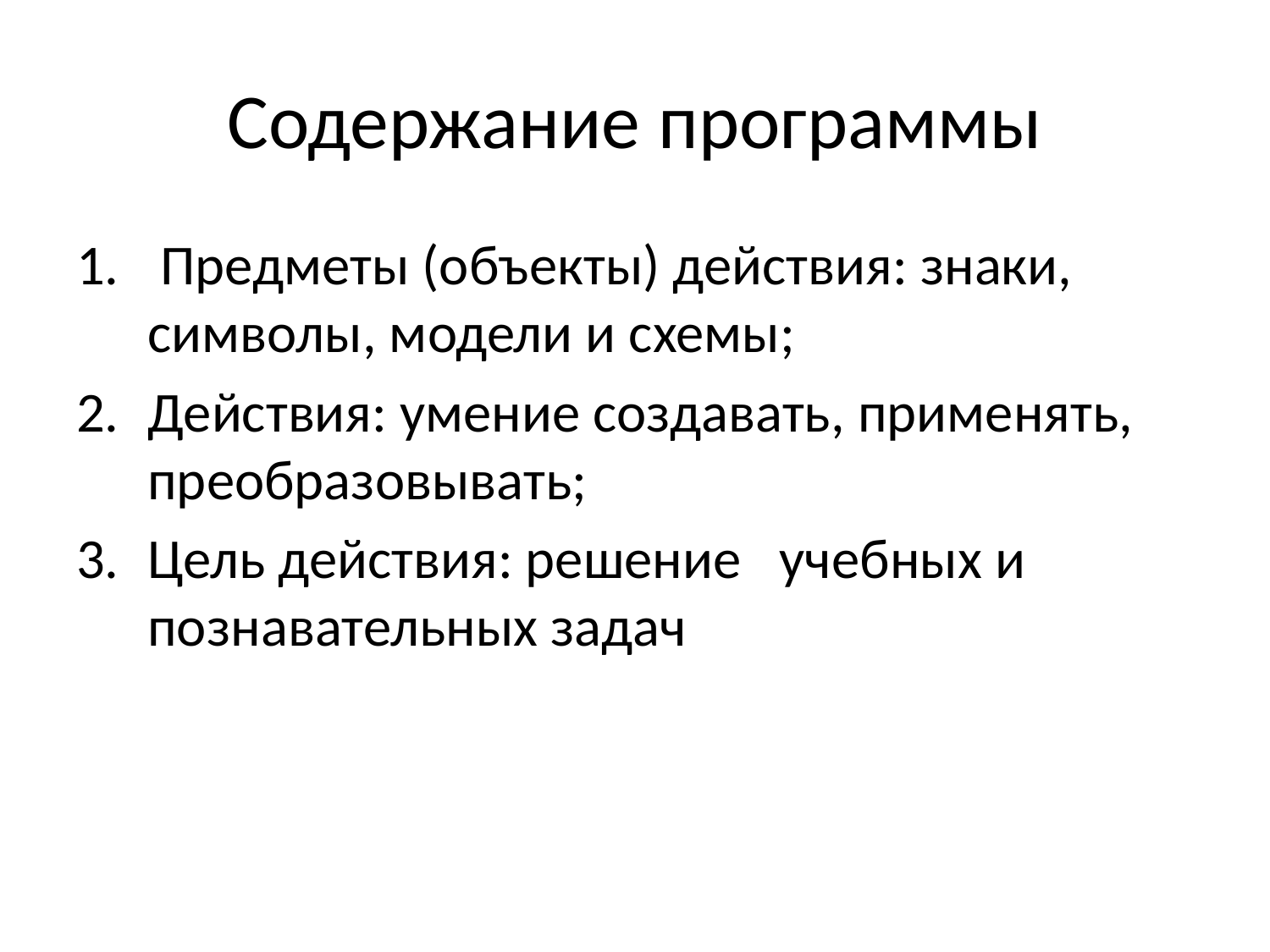

# Содержание программы
 Предметы (объекты) действия: знаки, символы, модели и схемы;
Действия: умение создавать, применять, преобразовывать;
Цель действия: решение   учебных и познавательных задач